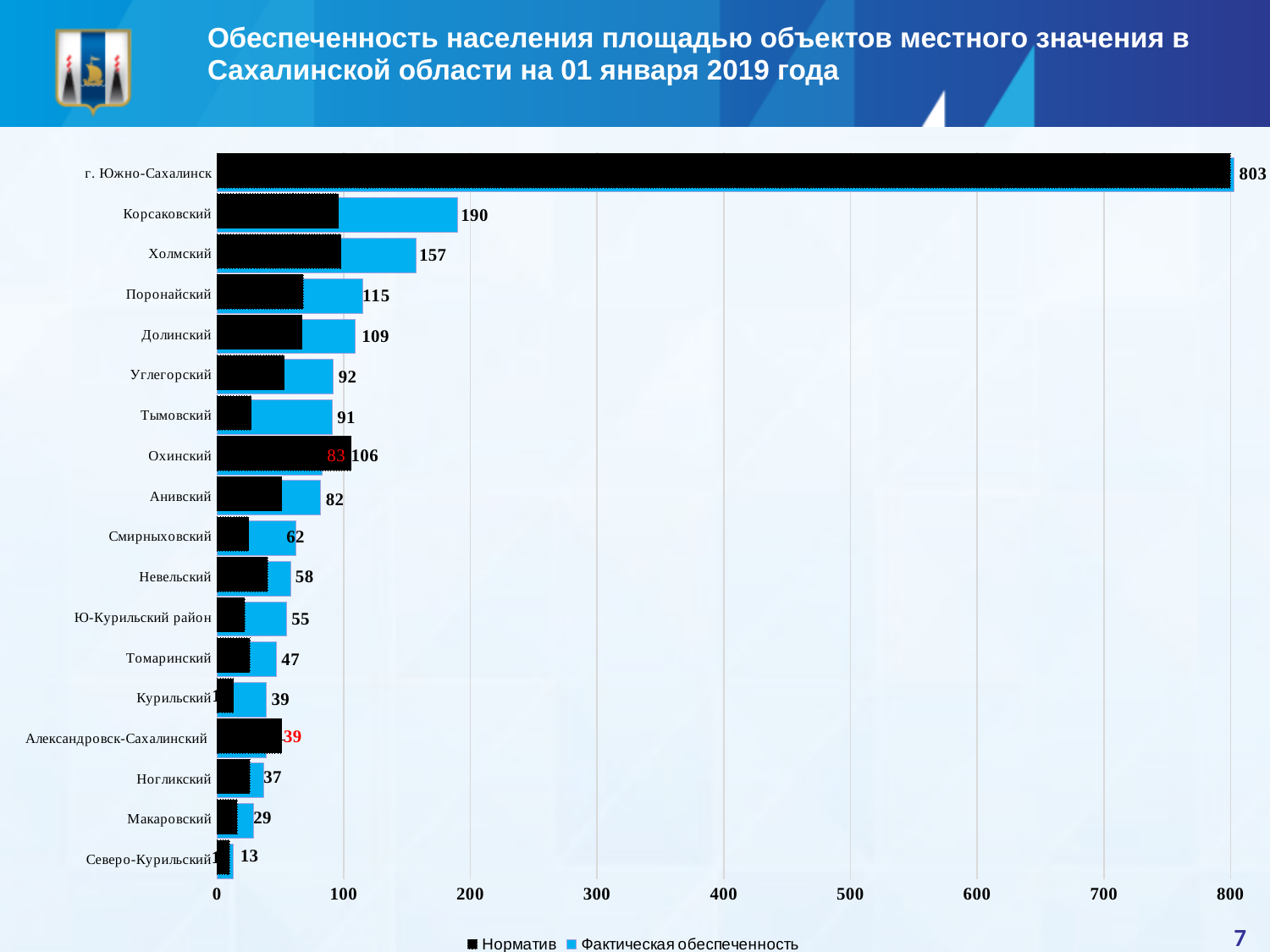

Обеспеченность населения площадью объектов местного значения в Сахалинской области на 01 января 2019 года

### Chart

| Category |  |  |
|---|---|---|
| Северо-Курильский | 13.0 | 10.0 |
| Макаровский | 29.0 | 16.0 |
| Ногликский | 37.0 | 26.0 |
| Александровск-Сахалинский  | 39.0 | 51.0 |
| Курильский | 39.0 | 13.0 |
| Томаринский | 47.0 | 26.0 |
| Ю-Курильский район | 55.0 | 22.0 |
| Невельский | 58.0 | 40.0 |
| Смирныховский | 62.0 | 25.0 |
| Анивский | 82.0 | 51.0 |
| Охинский | 83.0 | 106.0 |
| Тымовский | 91.0 | 27.0 |
| Углегорский | 92.0 | 53.0 |
| Долинский | 109.0 | 67.0 |
| Поронайский | 115.0 | 68.0 |
| Холмский | 157.0 | 98.0 |
| Корсаковский | 190.0 | 96.0 |
| г. Южно-Сахалинск | 803.0 | 800.0 |
7